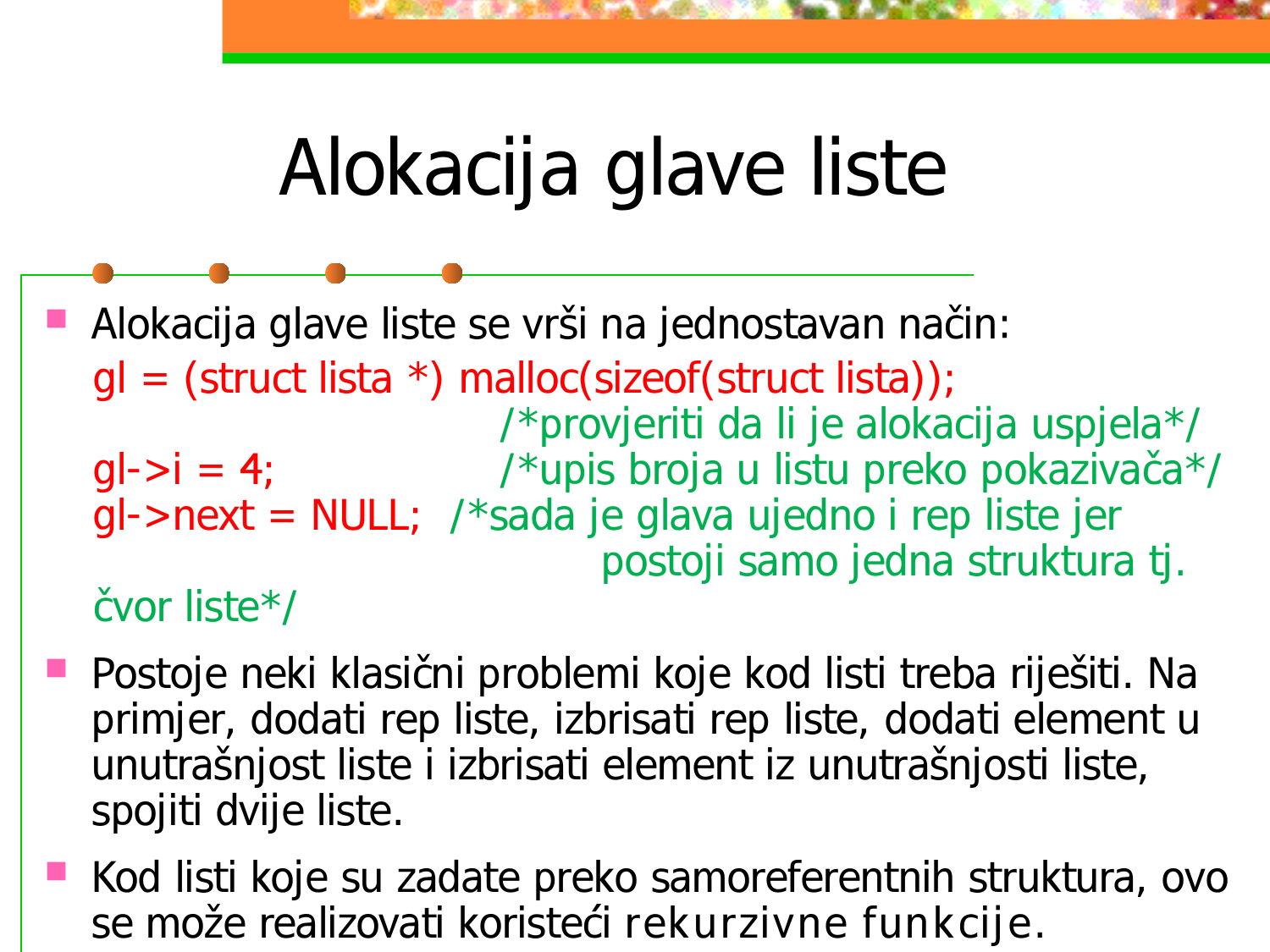

# Alokacija glave liste
Alokacija glave liste se vrši na jednostavan način:
gl = (struct lista *) malloc(sizeof(struct lista));
			  /*provjeriti da li je alokacija uspjela*/
gl->i = 4; 		  /*upis broja u listu preko pokazivača*/
gl->next = NULL;  /*sada je glava ujedno i rep liste jer 				postoji samo jedna struktura tj. čvor liste*/
Postoje neki klasični problemi koje kod listi treba riješiti. Na primjer, dodati rep liste, izbrisati rep liste, dodati element u unutrašnjost liste i izbrisati element iz unutrašnjosti liste, spojiti dvije liste.
Kod listi koje su zadate preko samoreferentnih struktura, ovo se može realizovati koristeći rekurzivne funkcije.